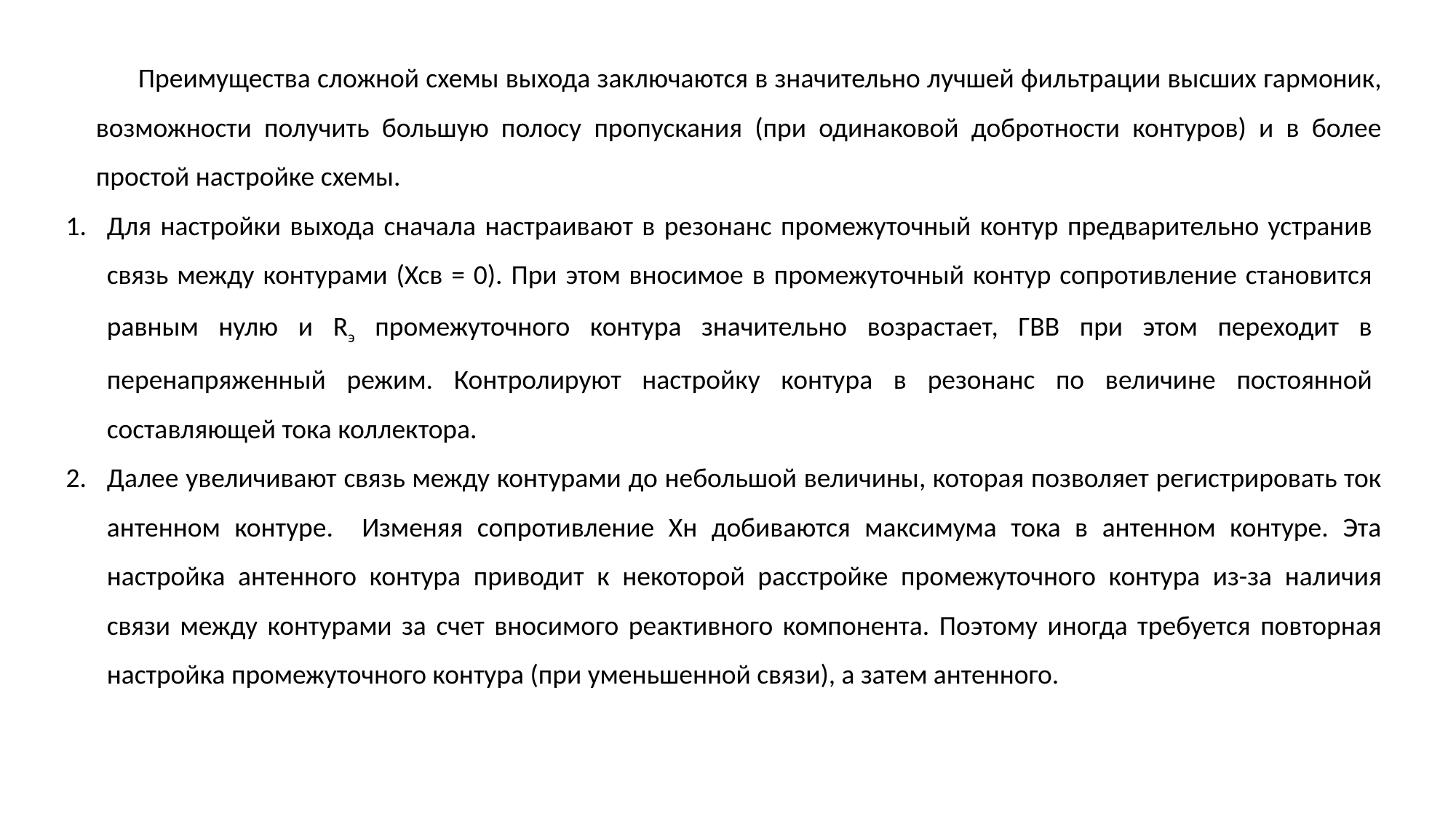

Преимущества сложной схемы выхода заключаются в значительно лучшей фильтрации высших гармоник, возможности получить большую полосу пропускания (при одинаковой добротности контуров) и в более простой настройке схемы.
Для настройки выхода сначала настраивают в резонанс промежуточный контур предварительно устранив связь между контурами (Хсв = 0). При этом вносимое в промежуточный контур сопротивление становится равным нулю и Rэ промежуточного контура значительно возрастает, ГВВ при этом переходит в перенапряженный режим. Контролируют настройку контура в резонанс по величине постоянной составляющей тока коллектора.
Далее увеличивают связь между контурами до небольшой величины, которая позволяет регистрировать ток антенном контуре.  Изменяя сопротивление Хн добиваются максимума тока в антенном контуре. Эта настройка антенного контура приводит к некоторой расстройке промежуточного контура из-за наличия связи между контурами за счет вносимого реактивного компонента. Поэтому иногда требуется повторная настройка промежуточного контура (при уменьшенной связи), а затем антенного.